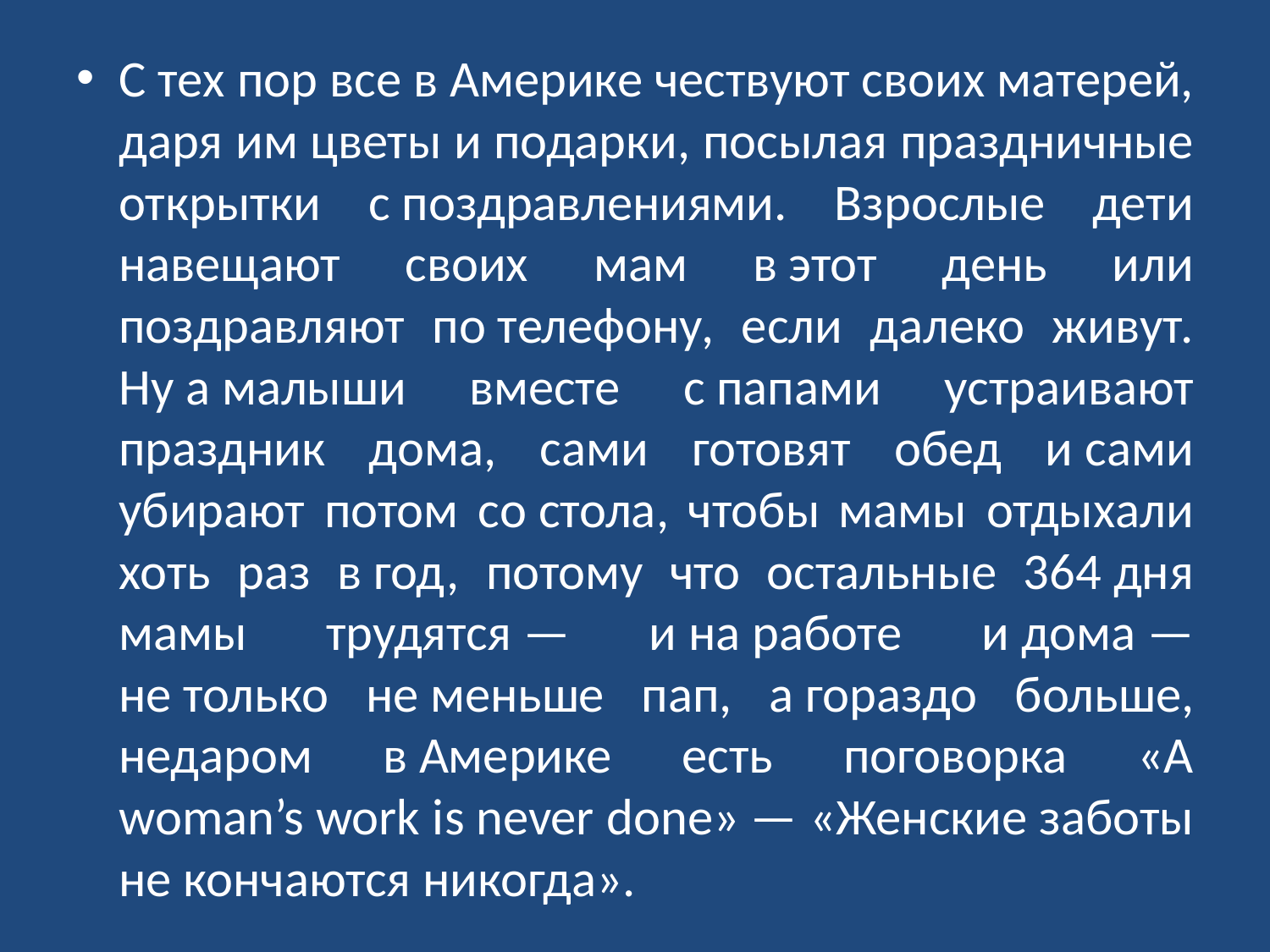

С тех пор все в Америке чествуют своих матерей, даря им цветы и подарки, посылая праздничные открытки с поздравлениями. Взрослые дети навещают своих мам в этот день или поздравляют по телефону, если далеко живут. Ну а малыши вместе с папами устраивают праздник дома, сами готовят обед и сами убирают потом со стола, чтобы мамы отдыхали хоть раз в год, потому что остальные 364 дня мамы трудятся — и на работе и дома — не только не меньше пап, а гораздо больше, недаром в Америке есть поговорка «A woman’s work is never done» — «Женские заботы не кончаются никогда».